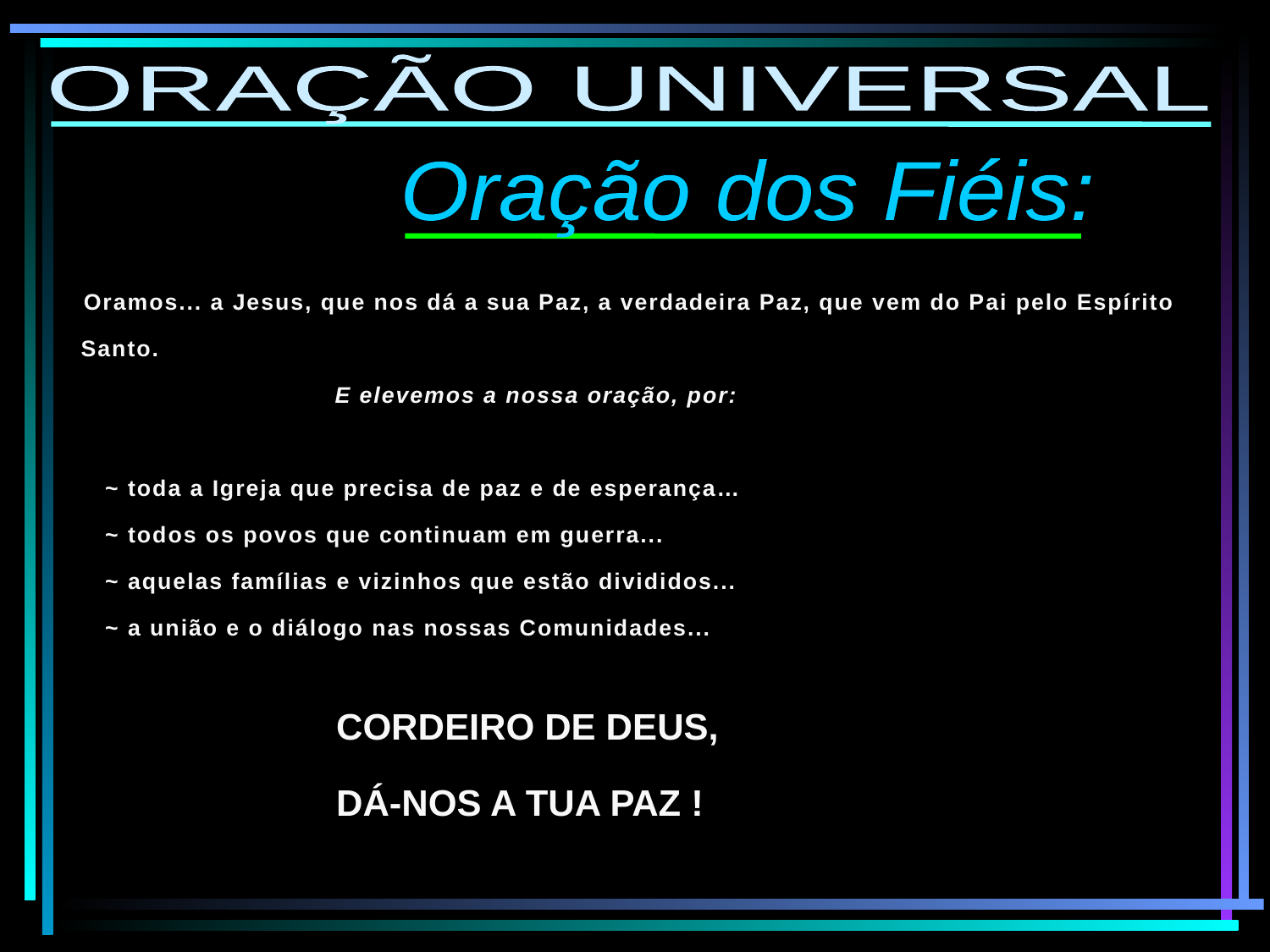

ORAÇÃO UNIVERSAL

Oração dos Fiéis:

Oramos... a Jesus, que nos dá a sua Paz, a verdadeira Paz, que vem do Pai pelo Espírito Santo.
		E elevemos a nossa oração, por:

 ~ toda a Igreja que precisa de paz e de esperança…
 ~ todos os povos que continuam em guerra...
 ~ aquelas famílias e vizinhos que estão divididos...
 ~ a união e o diálogo nas nossas Comunidades...
Cordeiro de deus,
Dá-nos a tua paz !